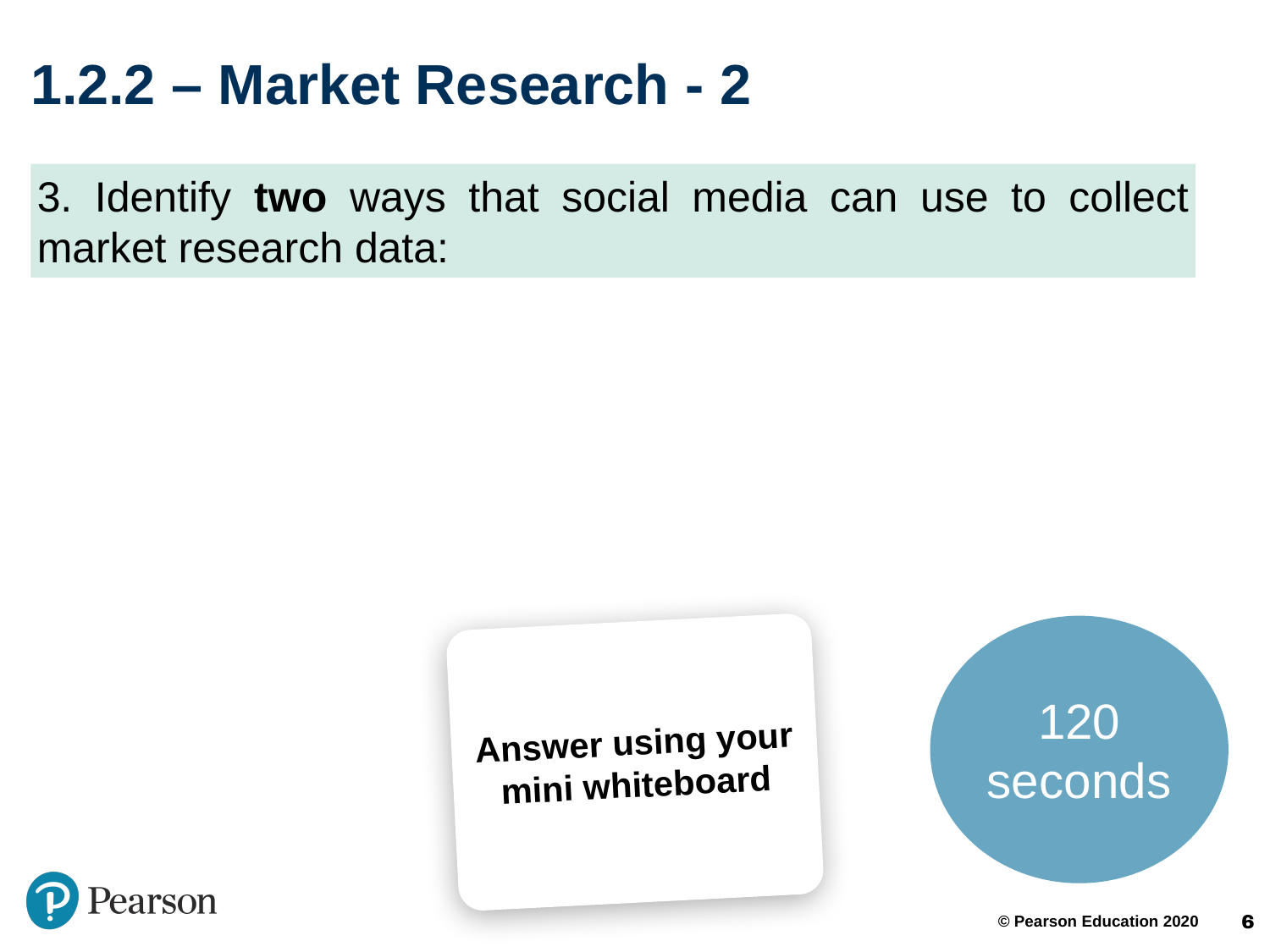

# 1.2.2 – Market Research - 2
3. Identify two ways that social media can use to collect market research data:

120 seconds

Answer using your mini whiteboard

6